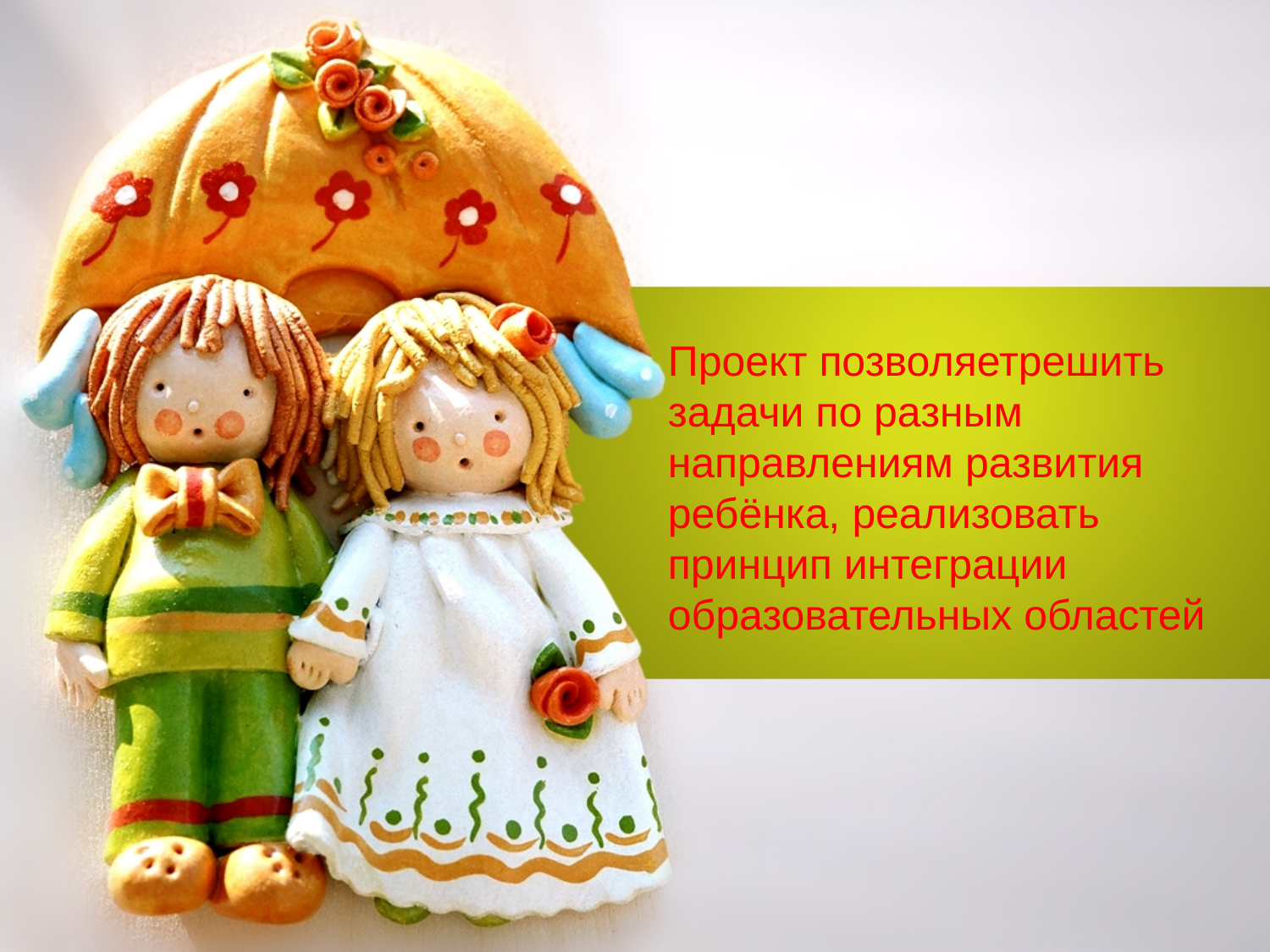

Проект позволяетрешить задачи по разным направлениям развития ребёнка, реализовать принцип интеграции образовательных областей